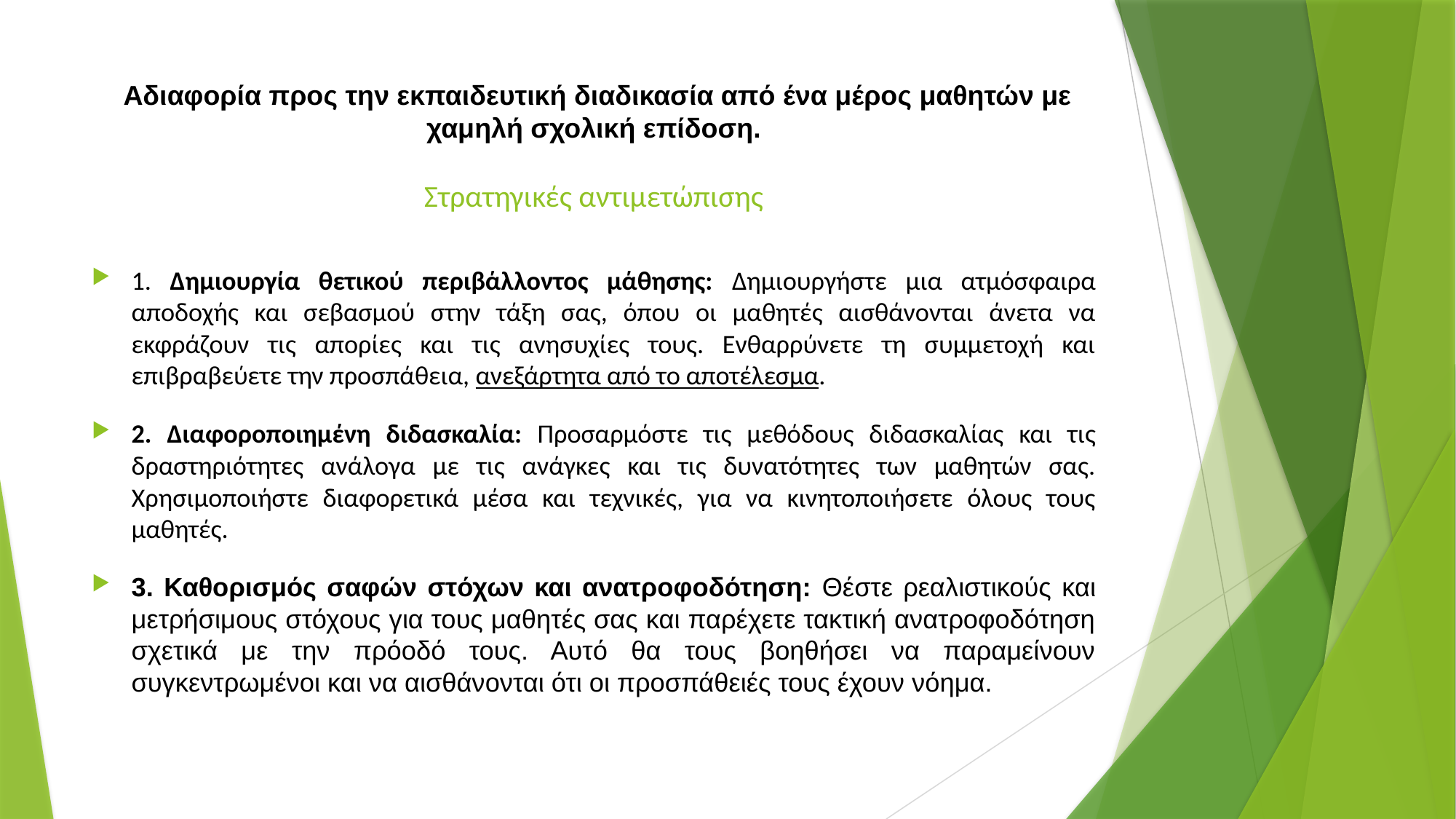

# Αδιαφορία προς την εκπαιδευτική διαδικασία από ένα μέρος μαθητών με χαμηλή σχολική επίδοση. Στρατηγικές αντιμετώπισης
1. Δημιουργία θετικού περιβάλλοντος μάθησης: Δημιουργήστε μια ατμόσφαιρα αποδοχής και σεβασμού στην τάξη σας, όπου οι μαθητές αισθάνονται άνετα να εκφράζουν τις απορίες και τις ανησυχίες τους. Ενθαρρύνετε τη συμμετοχή και επιβραβεύετε την προσπάθεια, ανεξάρτητα από το αποτέλεσμα.
2. Διαφοροποιημένη διδασκαλία: Προσαρμόστε τις μεθόδους διδασκαλίας και τις δραστηριότητες ανάλογα με τις ανάγκες και τις δυνατότητες των μαθητών σας. Χρησιμοποιήστε διαφορετικά μέσα και τεχνικές, για να κινητοποιήσετε όλους τους μαθητές.
3. Καθορισμός σαφών στόχων και ανατροφοδότηση: Θέστε ρεαλιστικούς και μετρήσιμους στόχους για τους μαθητές σας και παρέχετε τακτική ανατροφοδότηση σχετικά με την πρόοδό τους. Αυτό θα τους βοηθήσει να παραμείνουν συγκεντρωμένοι και να αισθάνονται ότι οι προσπάθειές τους έχουν νόημα.